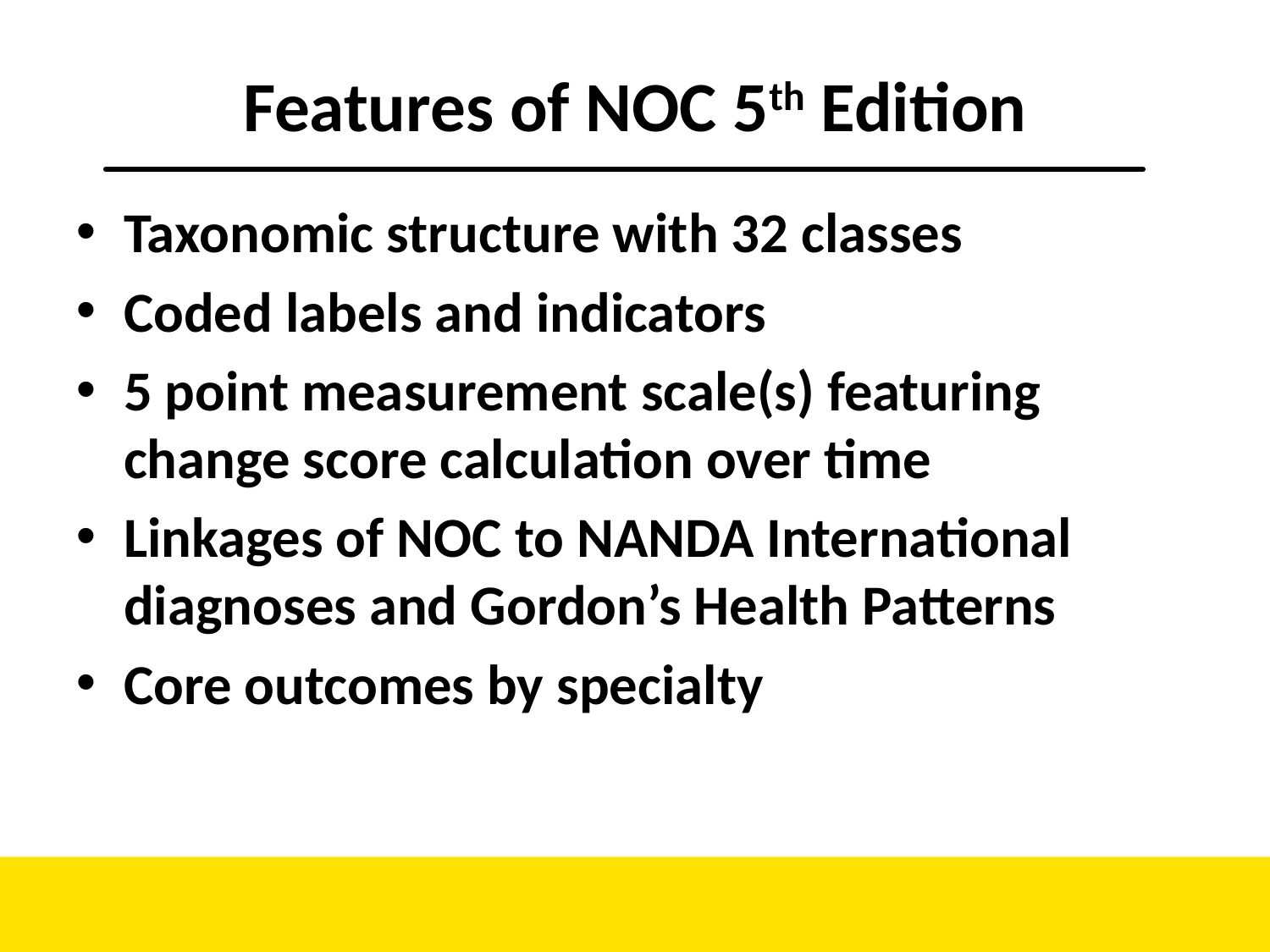

# Features of NOC 5th Edition
Taxonomic structure with 32 classes
Coded labels and indicators
5 point measurement scale(s) featuring change score calculation over time
Linkages of NOC to NANDA International diagnoses and Gordon’s Health Patterns
Core outcomes by specialty